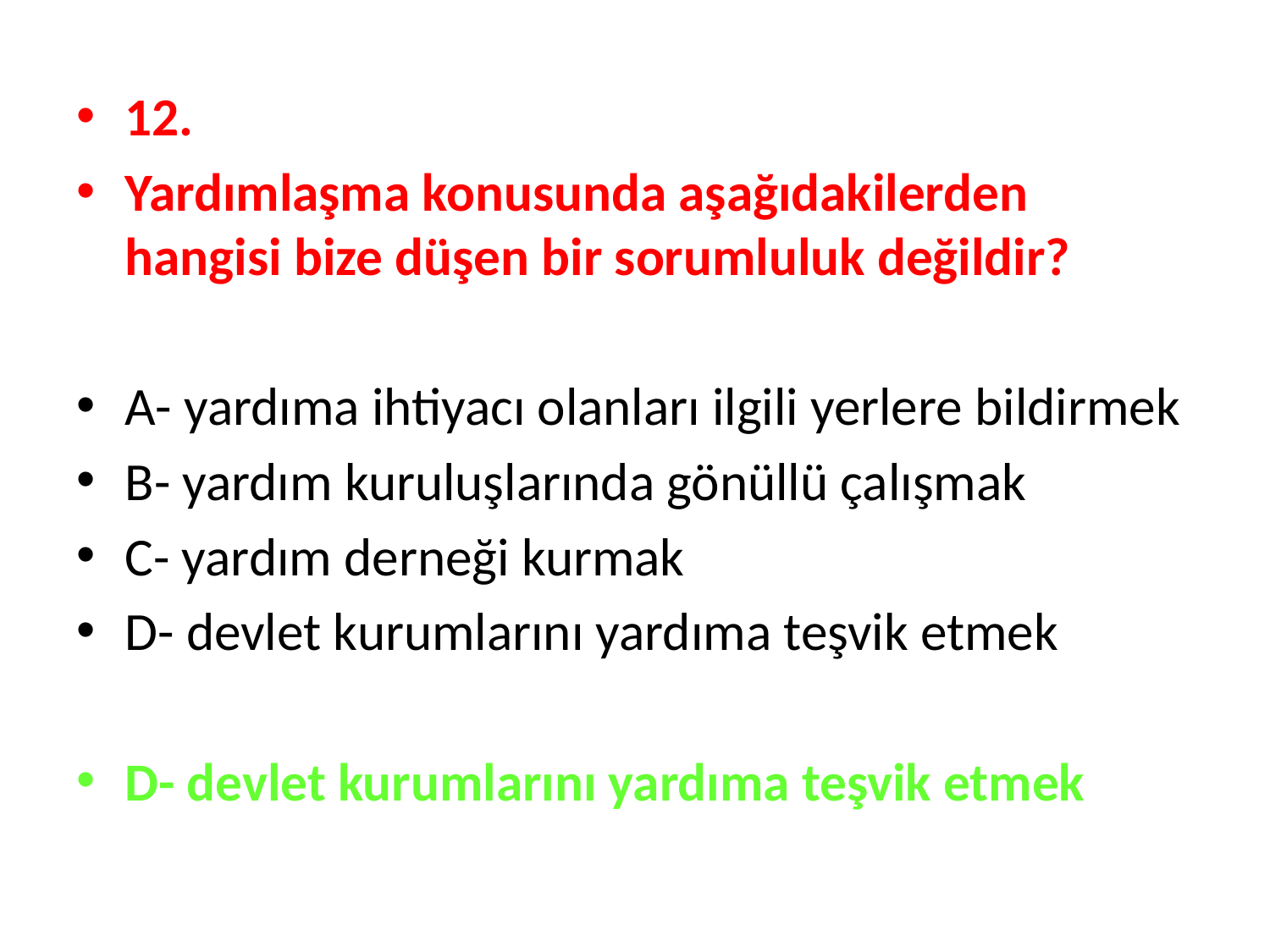

12.
Yardımlaşma konusunda aşağıdakilerden hangisi bize düşen bir sorumluluk değildir?

A- yardıma ihtiyacı olanları ilgili yerlere bildirmek
B- yardım kuruluşlarında gönüllü çalışmak
C- yardım derneği kurmak
D- devlet kurumlarını yardıma teşvik etmek

D- devlet kurumlarını yardıma teşvik etmek